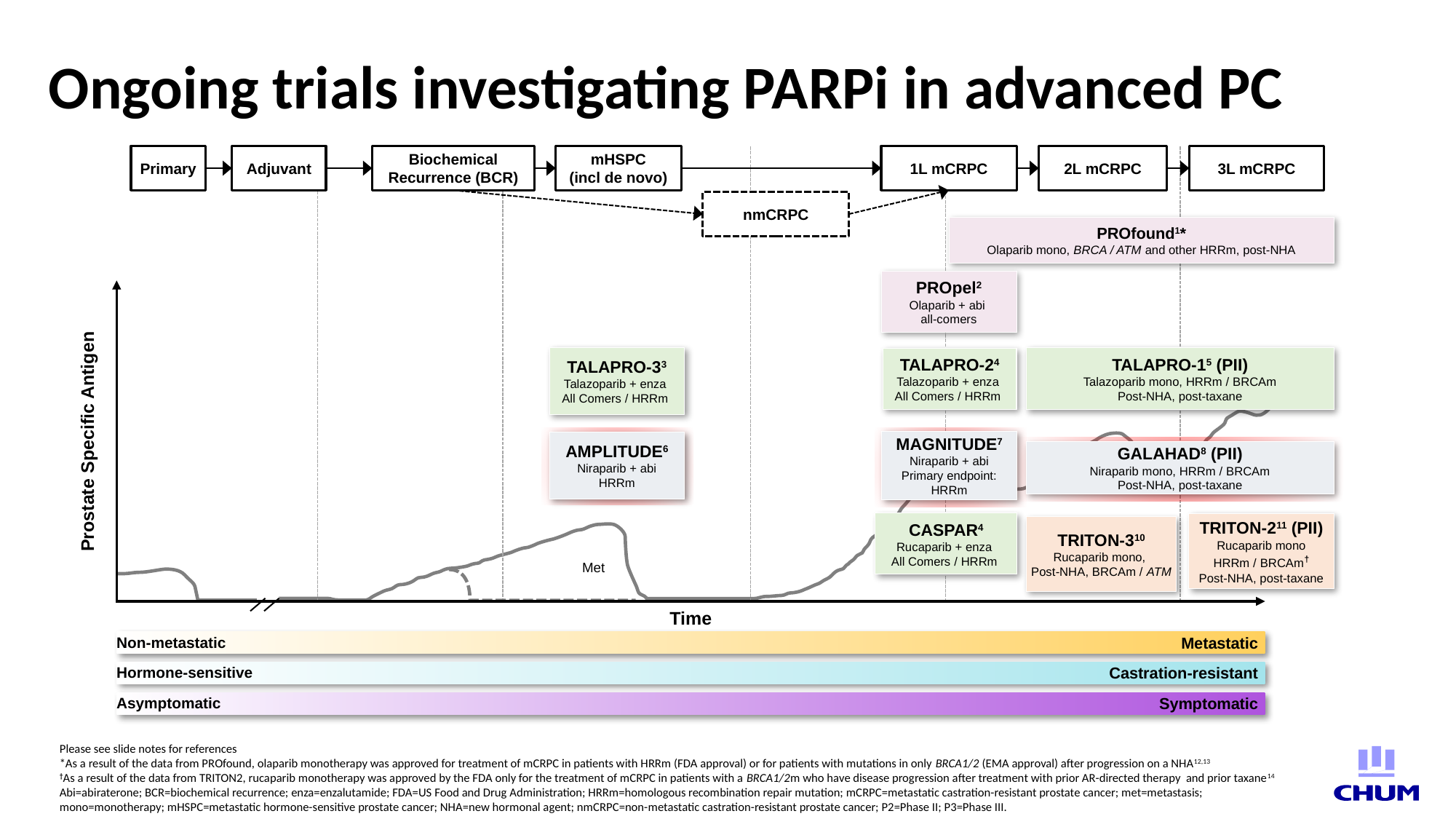

Ongoing trials investigating PARPi in advanced PC
Primary
Adjuvant
Biochemical Recurrence (BCR)
mHSPC
(incl de novo)
1L mCRPC
2L mCRPC
3L mCRPC
nmCRPC
PROfound1*
Olaparib mono, BRCA / ATM and other HRRm, post-NHA
PROpel2
Olaparib + abi
all-comers

TALAPRO-33
Talazoparib + enza
All Comers / HRRm
TALAPRO-15 (PII)
Talazoparib mono, HRRm / BRCAm
Post-NHA, post-taxane
TALAPRO-24
Talazoparib + enza
All Comers / HRRm

Prostate Specific Antigen

MAGNITUDE7
Niraparib + abi
Primary endpoint: HRRm
AMPLITUDE6
Niraparib + abi
HRRm

GALAHAD8 (PII)
Niraparib mono, HRRm / BRCAm
Post-NHA, post-taxane
CASPAR4
Rucaparib + enza
All Comers / HRRm
TRITON-211 (PII)
Rucaparib mono
HRRm / BRCAm†
Post-NHA, post-taxane
TRITON-310
Rucaparib mono,
Post-NHA, BRCAm / ATM
Met

Time

Non-metastatic
Metastatic

Hormone-sensitive
Castration-resistant

Asymptomatic
Symptomatic
Please see slide notes for references
*As a result of the data from PROfound, olaparib monotherapy was approved for treatment of mCRPC in patients with HRRm (FDA approval) or for patients with mutations in only BRCA1/2 (EMA approval) after progression on a NHA12,13
†As a result of the data from TRITON2, rucaparib monotherapy was approved by the FDA only for the treatment of mCRPC in patients with a BRCA1/2m who have disease progression after treatment with prior AR-directed therapy  and prior taxane14
Abi=abiraterone; BCR=biochemical recurrence; enza=enzalutamide; FDA=US Food and Drug Administration; HRRm=homologous recombination repair mutation; mCRPC=metastatic castration-resistant prostate cancer; met=metastasis; mono=monotherapy; mHSPC=metastatic hormone-sensitive prostate cancer; NHA=new hormonal agent; nmCRPC=non-metastatic castration-resistant prostate cancer; P2=Phase II; P3=Phase III.